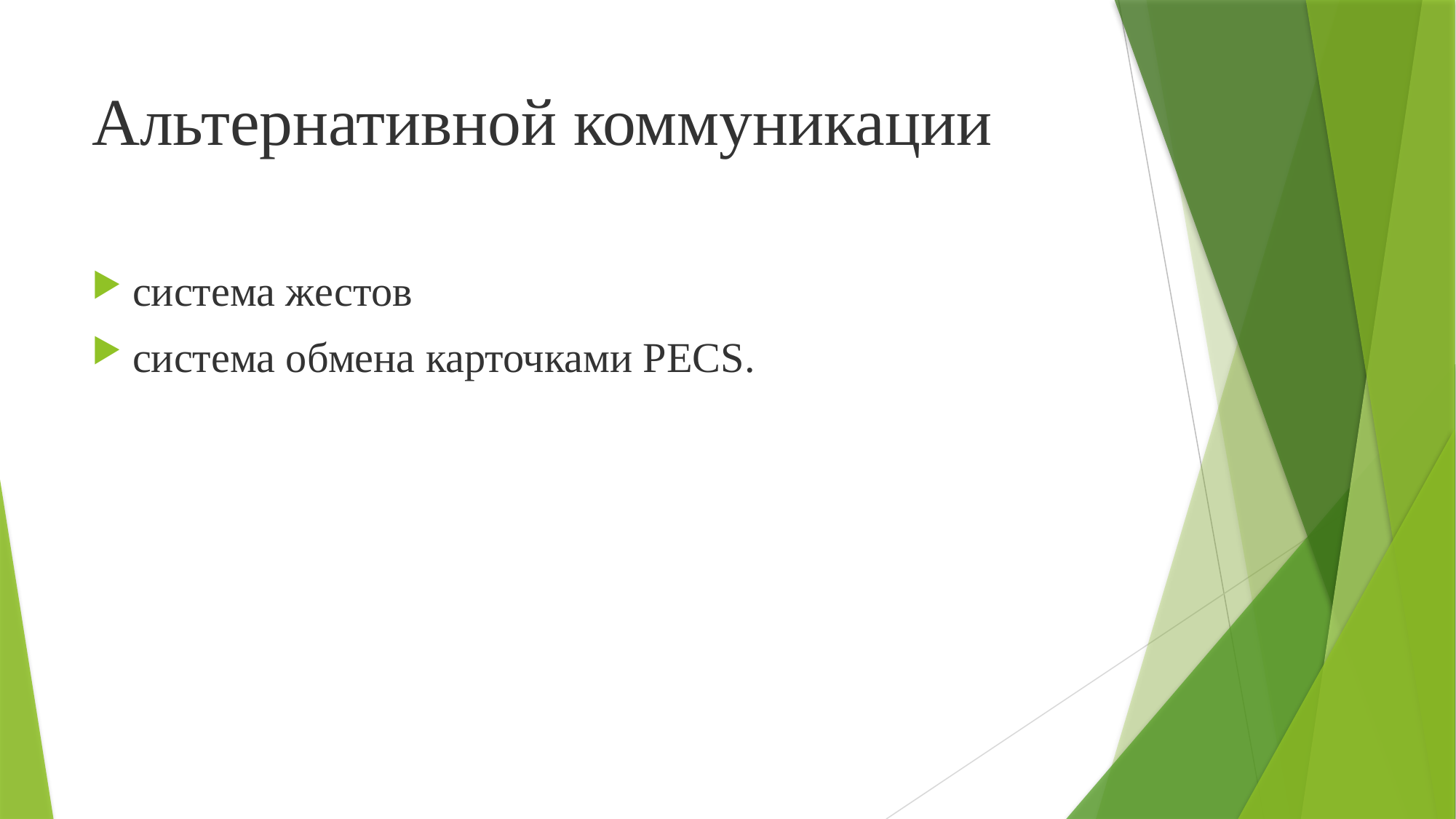

# Альтернативной коммуникации
система жестов
система обмена карточками PECS.